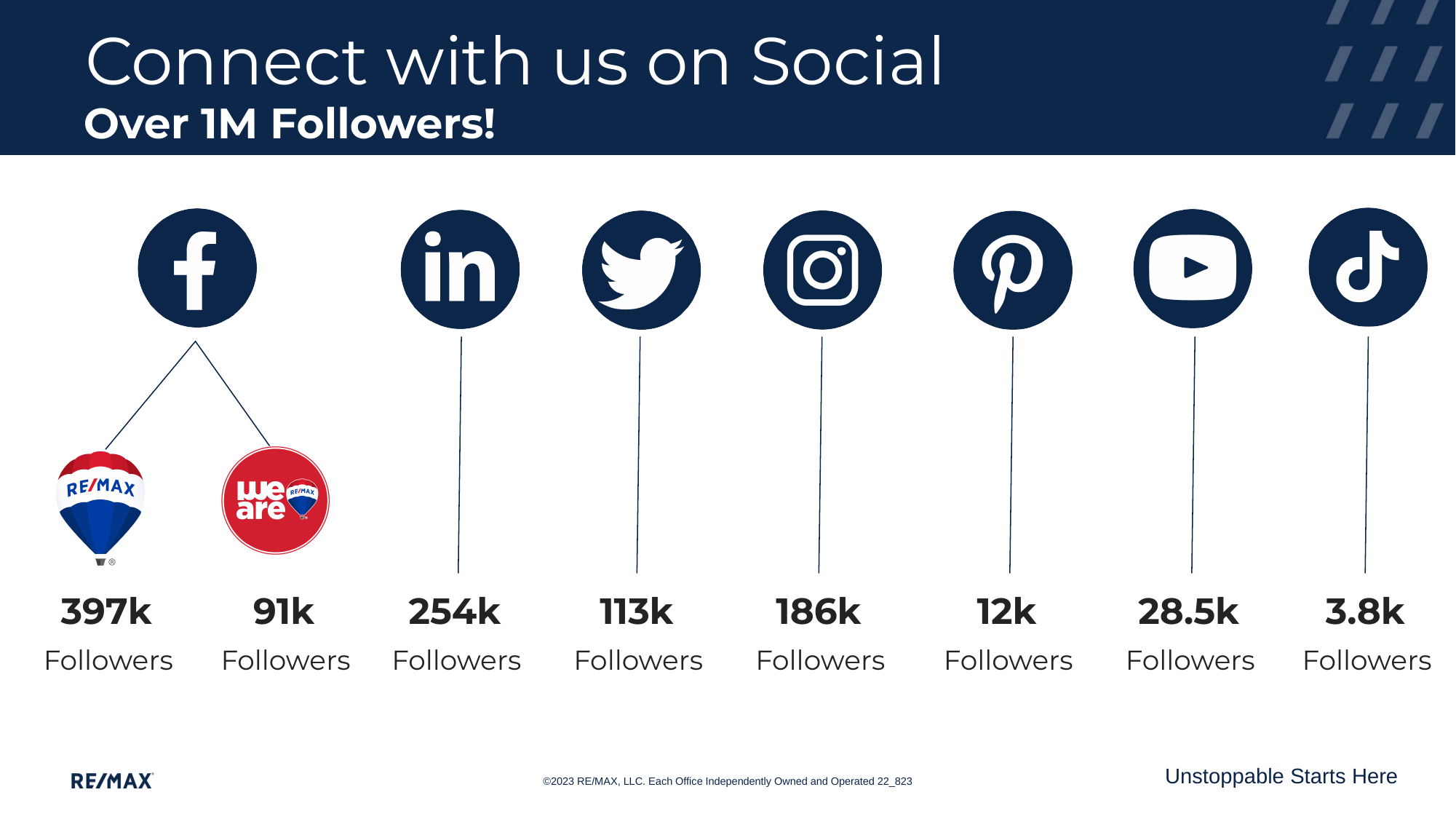

# Connect with us on Social

Over 1M Followers!
254k
113k
186k
28.5k
3.8k
397k
12k
91k
Followers
Followers
Followers
Followers
Followers
Followers
Followers
Followers
©2023 RE/MAX, LLC. Each Office Independently Owned and Operated 22_823